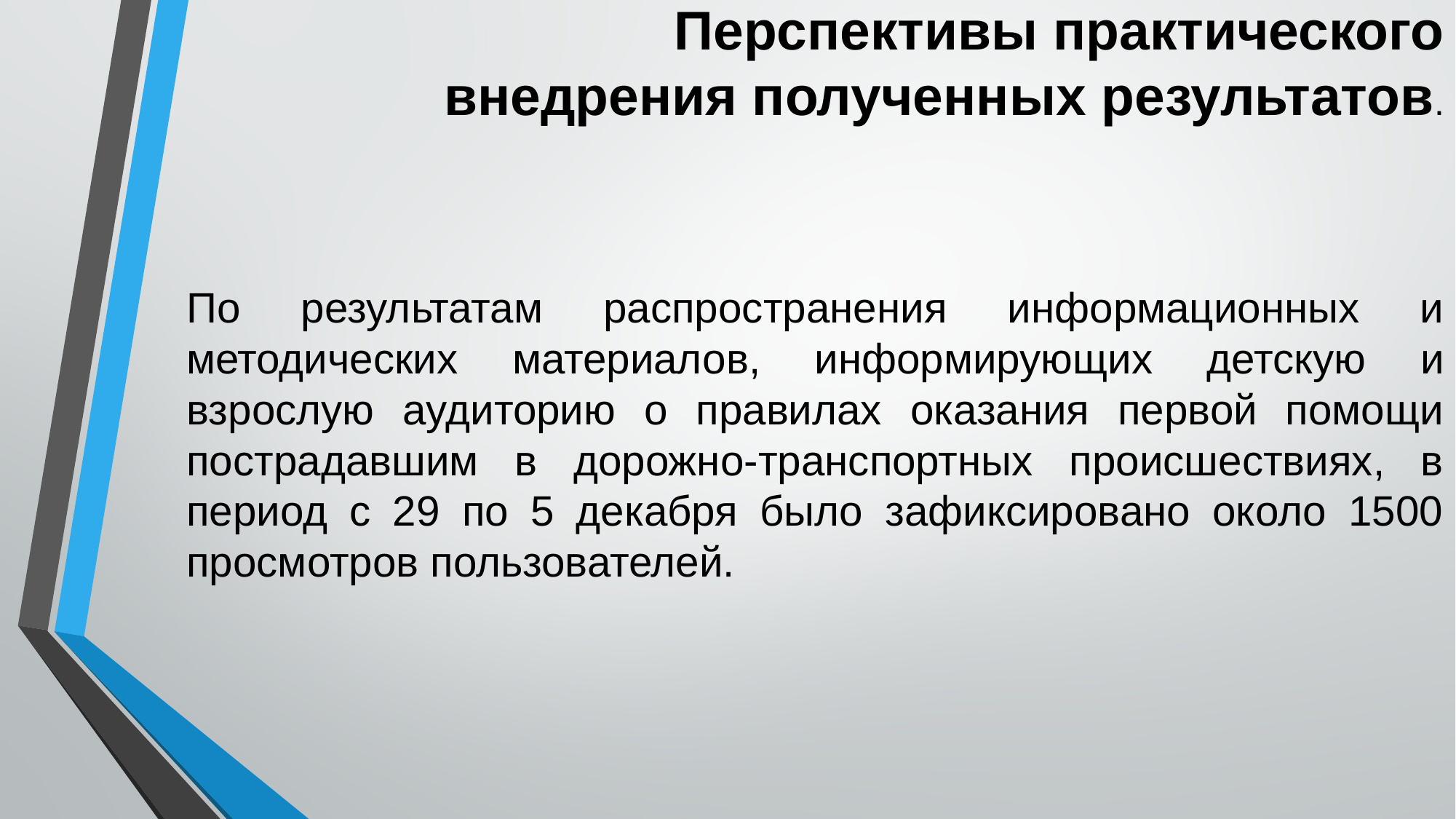

# Перспективы практического внедрения полученных результатов.
По результатам распространения информационных и методических материалов, информирующих детскую и взрослую аудиторию о правилах оказания первой помощи пострадавшим в дорожно-транспортных происшествиях, в период с 29 по 5 декабря было зафиксировано около 1500 просмотров пользователей.